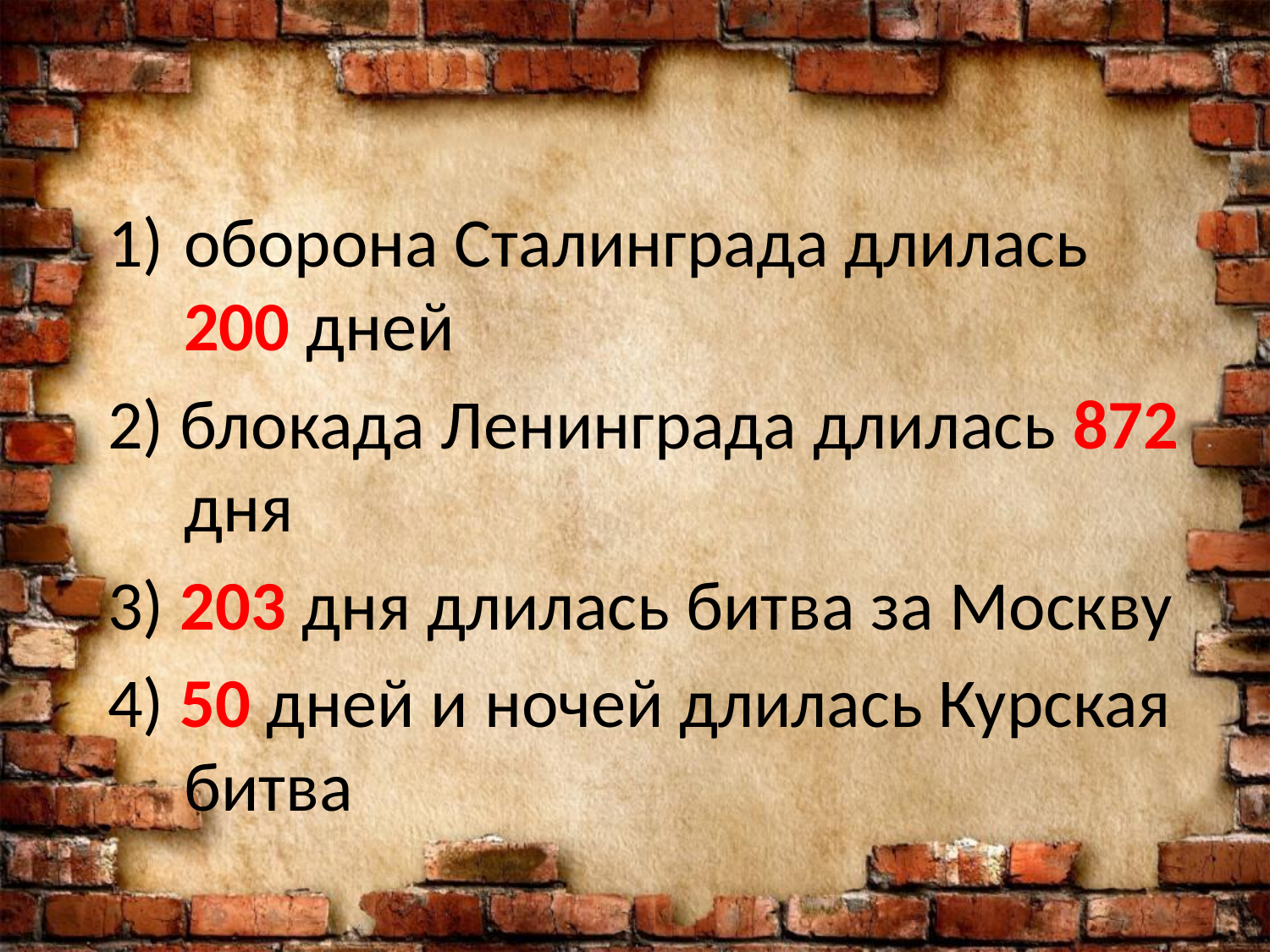

#
оборона Сталинграда длилась 200 дней
2) блокада Ленинграда длилась 872 дня
3) 203 дня длилась битва за Москву
4) 50 дней и ночей длилась Курская битва